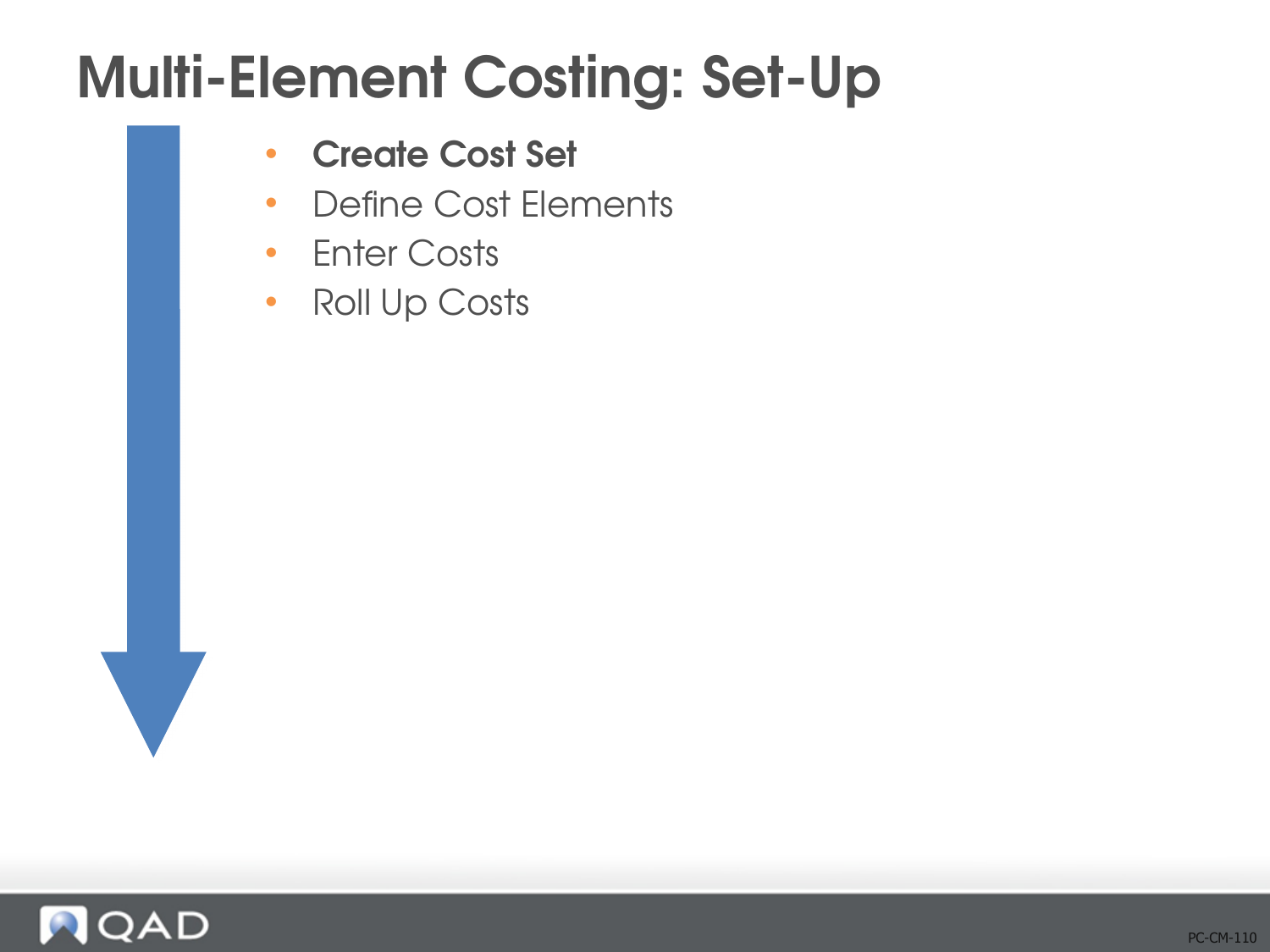

# Multi-Element Costing: Set-Up

Create Cost Set
Define Cost Elements
Enter Costs
Roll Up Costs
PC-CM-110